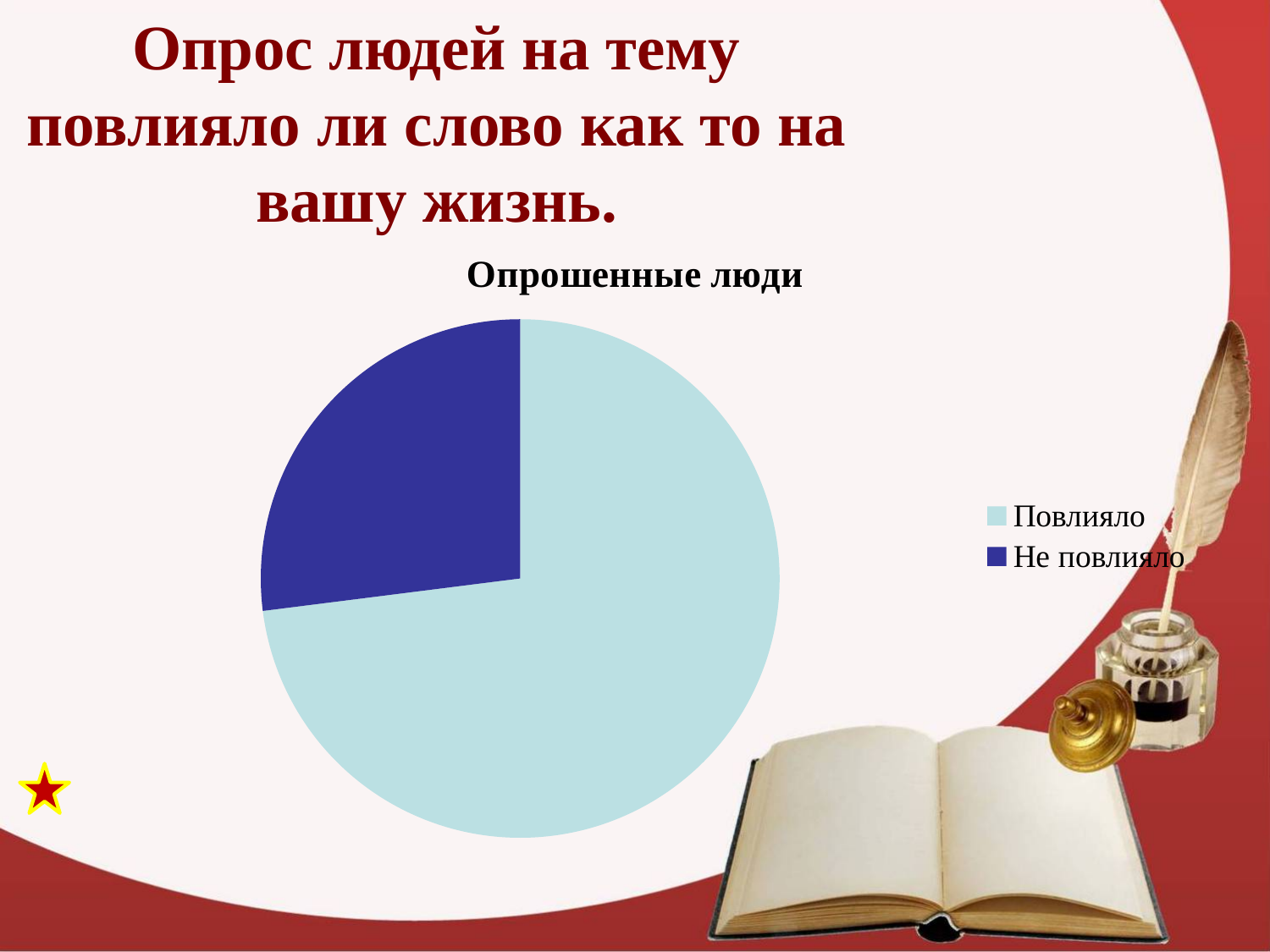

Опрос людей на тему повлияло ли слово как то на вашу жизнь.

### Chart: Опрошенные люди

| Category | Опрос людей |
|---|---|
| Повлияло | 73.0 |
| Не повлияло | 27.0 |